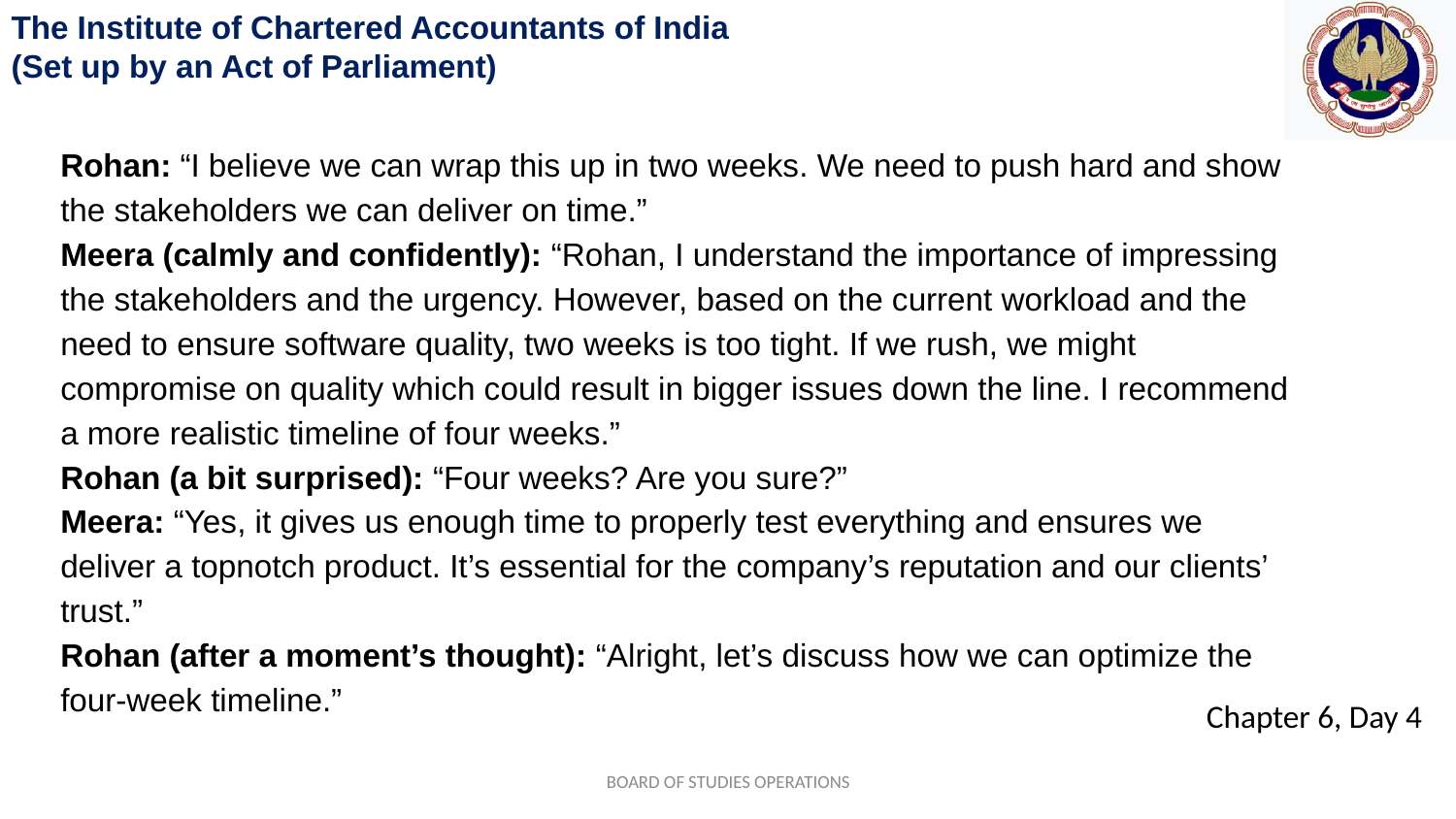

Rohan: “I believe we can wrap this up in two weeks. We need to push hard and show the stakeholders we can deliver on time.”
Meera (calmly and confidently): “Rohan, I understand the importance of impressing the stakeholders and the urgency. However, based on the current workload and the need to ensure software quality, two weeks is too tight. If we rush, we might compromise on quality which could result in bigger issues down the line. I recommend a more realistic timeline of four weeks.”
Rohan (a bit surprised): “Four weeks? Are you sure?”
Meera: “Yes, it gives us enough time to properly test everything and ensures we deliver a topnotch product. It’s essential for the company’s reputation and our clients’ trust.”
Rohan (after a moment’s thought): “Alright, let’s discuss how we can optimize the four-week timeline.”
BOARD OF STUDIES OPERATIONS